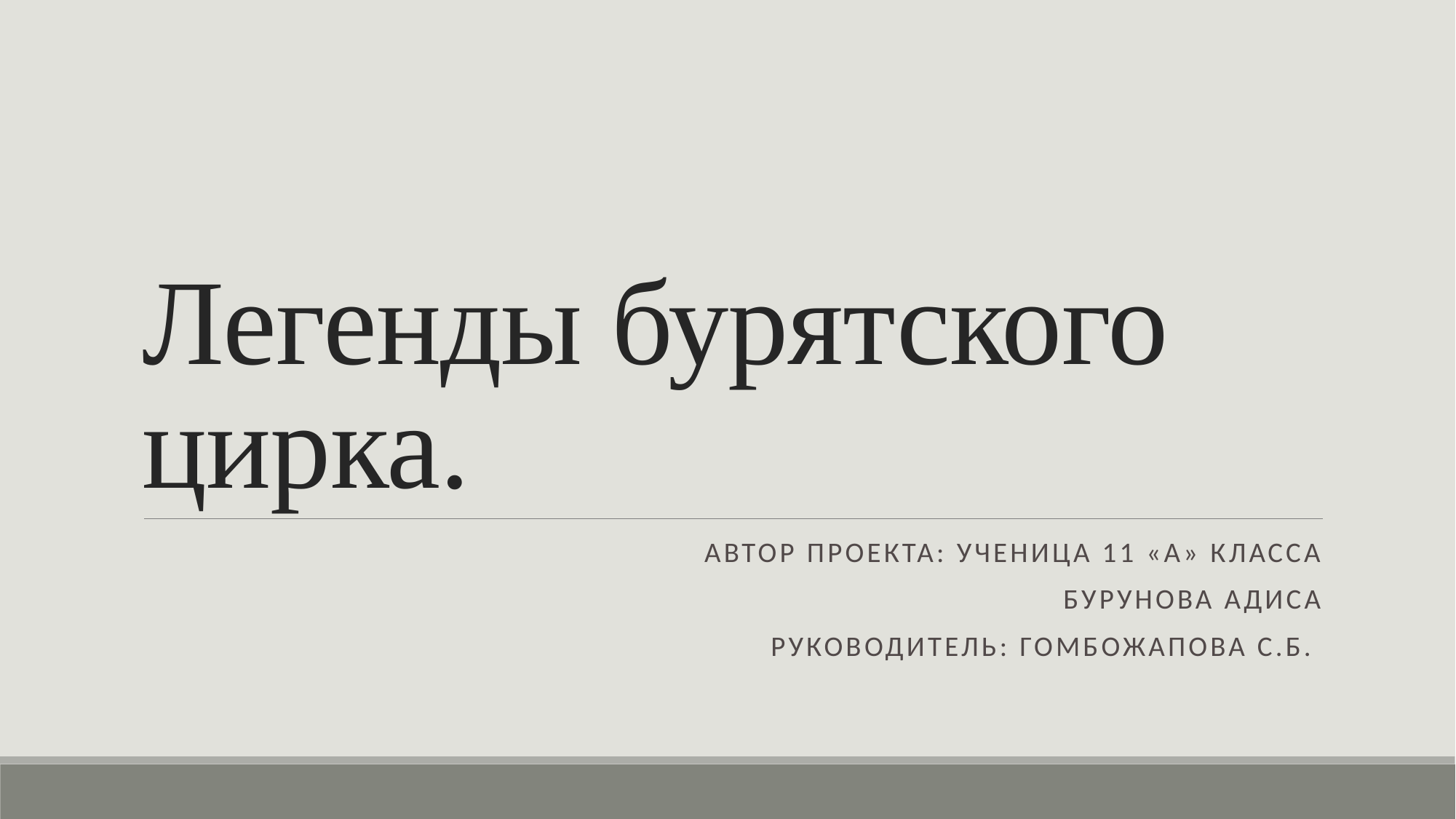

# Легенды бурятского цирка.
Автор проекта: ученица 11 «а» класса
 Бурунова Адиса
Руководитель: Гомбожапова С.Б.